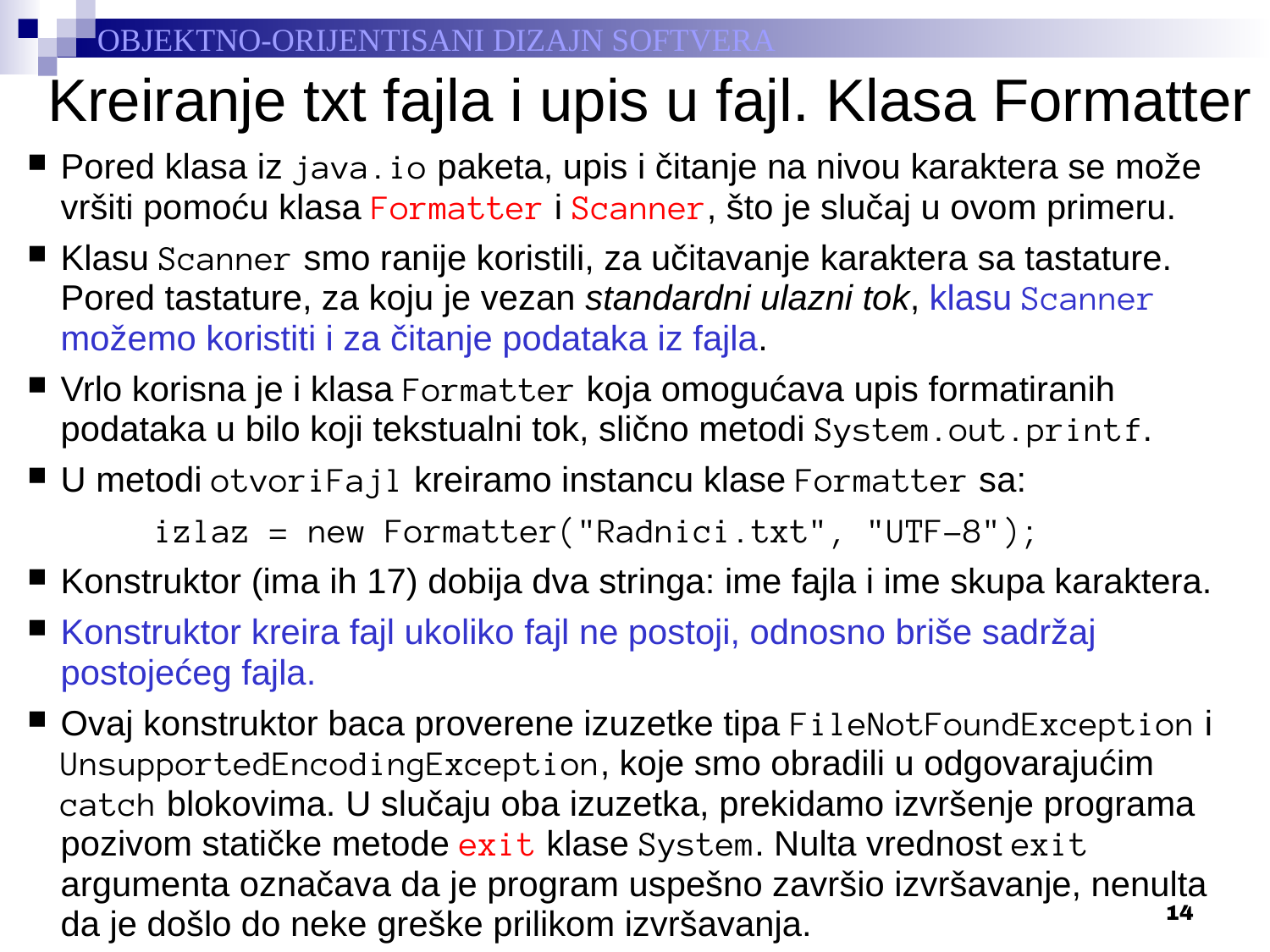

# Kreiranje txt fajla i upis u fajl. Klasa Formatter
Pored klasa iz java.io paketa, upis i čitanje na nivou karaktera se može vršiti pomoću klasa Formatter i Scanner, što je slučaj u ovom primeru.
Klasu Scanner smo ranije koristili, za učitavanje karaktera sa tastature. Pored tastature, za koju je vezan standardni ulazni tok, klasu Scanner možemo koristiti i za čitanje podataka iz fajla.
Vrlo korisna je i klasa Formatter koja omogućava upis formatiranih podataka u bilo koji tekstualni tok, slično metodi System.out.printf.
U metodi otvoriFajl kreiramo instancu klase Formatter sa:
	izlaz = new Formatter("Radnici.txt", "UTF-8");
Konstruktor (ima ih 17) dobija dva stringa: ime fajla i ime skupa karaktera.
Konstruktor kreira fajl ukoliko fajl ne postoji, odnosno briše sadržaj postojećeg fajla.
Ovaj konstruktor baca proverene izuzetke tipa FileNotFoundException i UnsupportedEncodingException, koje smo obradili u odgovarajućim catch blokovima. U slučaju oba izuzetka, prekidamo izvršenje programa pozivom statičke metode exit klase System. Nulta vrednost exit argumenta označava da je program uspešno završio izvršavanje, nenulta da je došlo do neke greške prilikom izvršavanja.
14